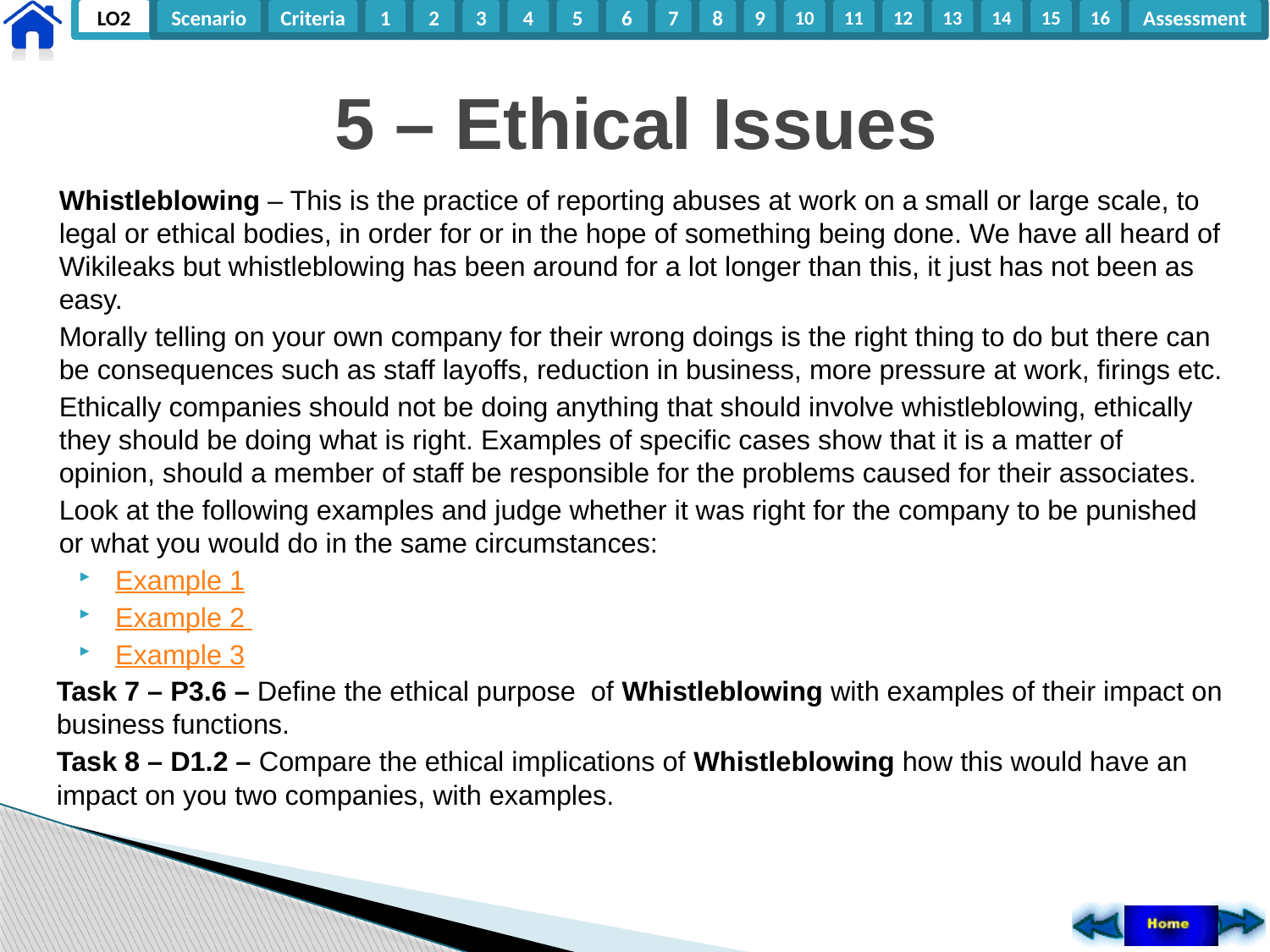

# 5 – Ethical Issues
Whistleblowing – This is the practice of reporting abuses at work on a small or large scale, to legal or ethical bodies, in order for or in the hope of something being done. We have all heard of Wikileaks but whistleblowing has been around for a lot longer than this, it just has not been as easy.
Morally telling on your own company for their wrong doings is the right thing to do but there can be consequences such as staff layoffs, reduction in business, more pressure at work, firings etc.
Ethically companies should not be doing anything that should involve whistleblowing, ethically they should be doing what is right. Examples of specific cases show that it is a matter of opinion, should a member of staff be responsible for the problems caused for their associates.
Look at the following examples and judge whether it was right for the company to be punished or what you would do in the same circumstances:
Example 1
Example 2
Example 3
Task 7 – P3.6 – Define the ethical purpose  of Whistleblowing with examples of their impact on business functions.
Task 8 – D1.2 – Compare the ethical implications of Whistleblowing how this would have an impact on you two companies, with examples.